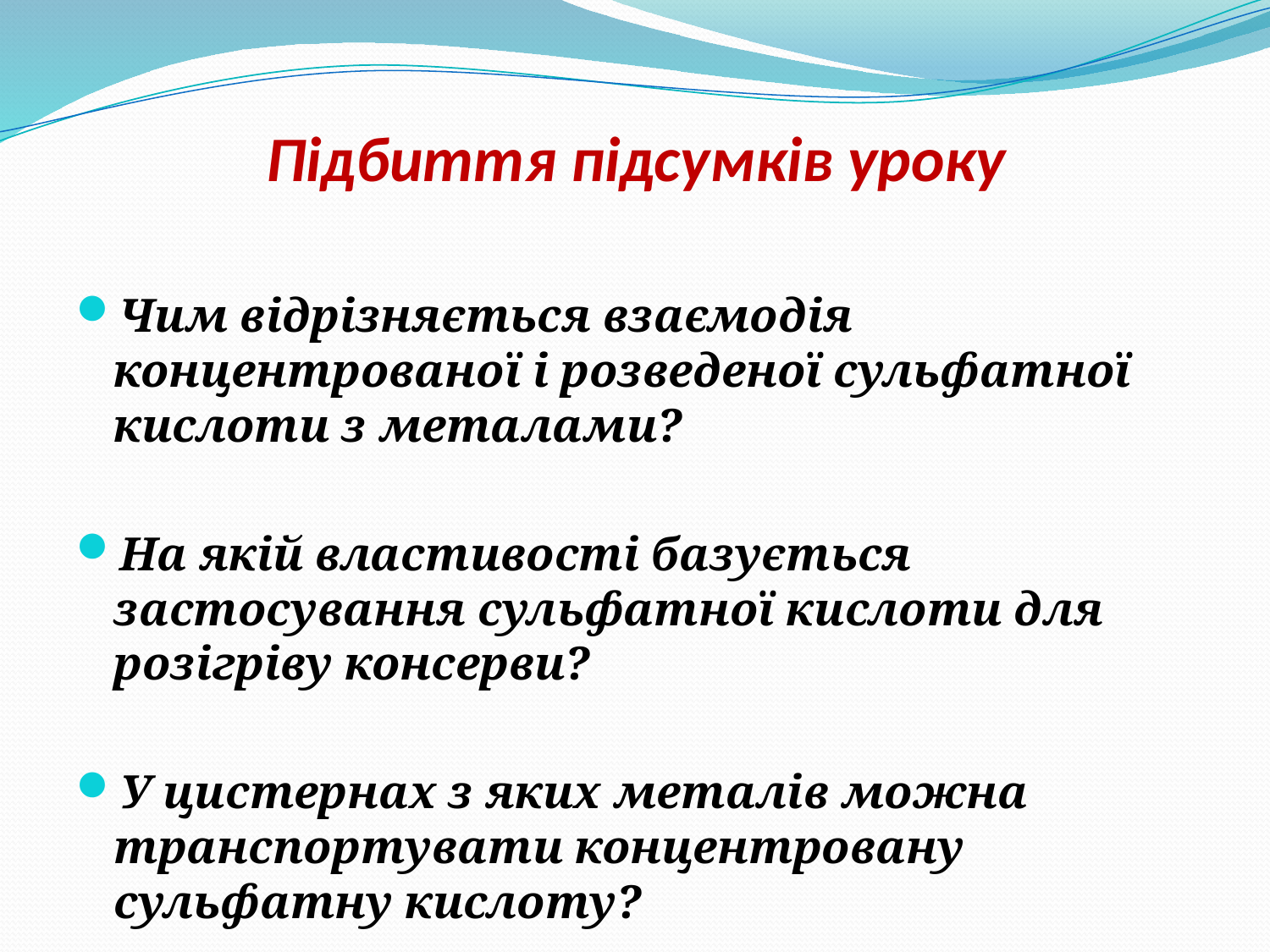

# Підбиття підсумків уроку

Чим відрізняється взаємодія концентрованої і розведеної сульфатної кислоти з металами?

На якій властивості базується застосування сульфатної кислоти для розігріву консерви?

У цистернах з яких металів можна транспортувати концентровану сульфатну кислоту?